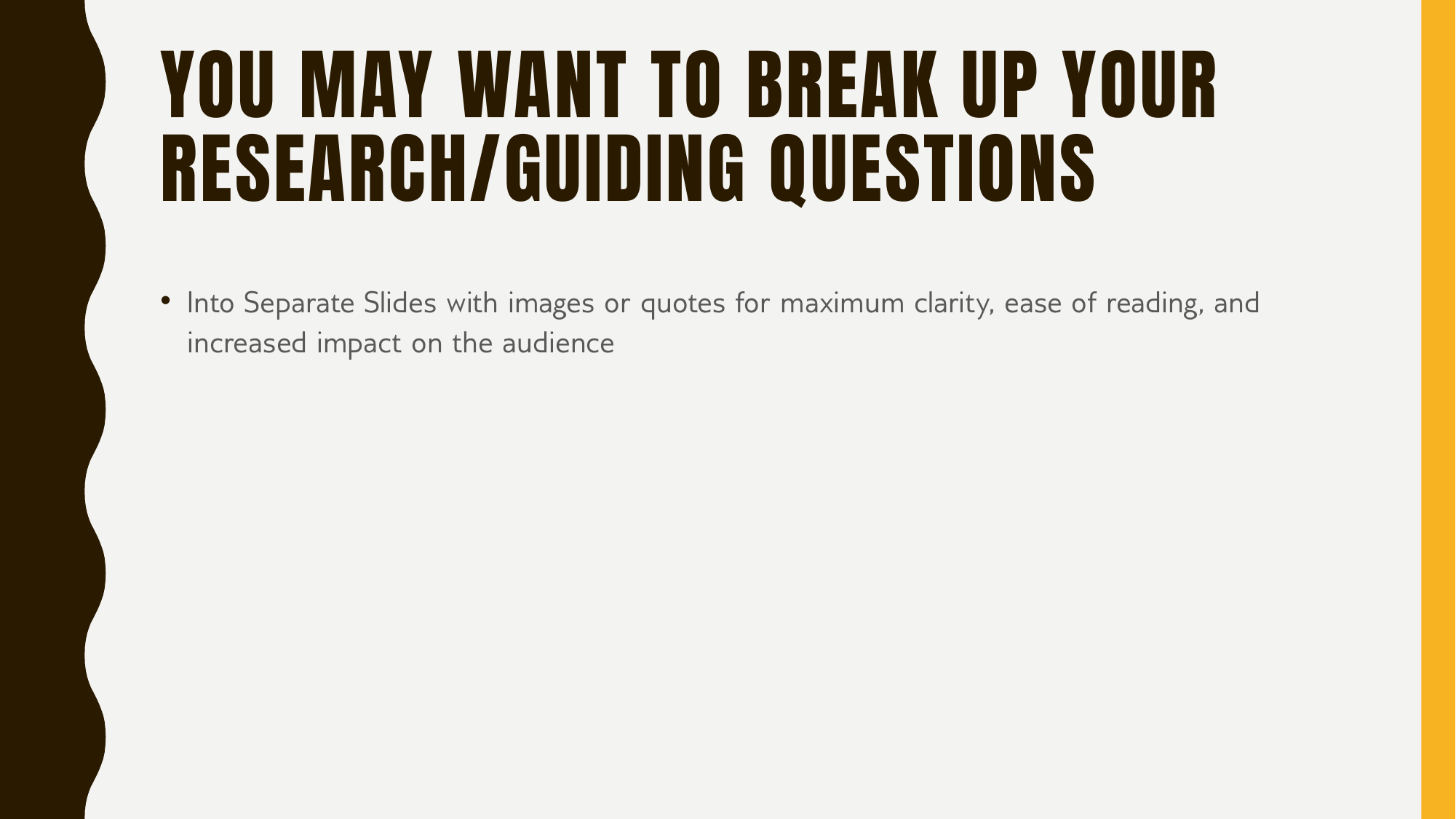

# You may want to break up your research/guiding questions
Into Separate Slides with images or quotes for maximum clarity, ease of reading, and increased impact on the audience